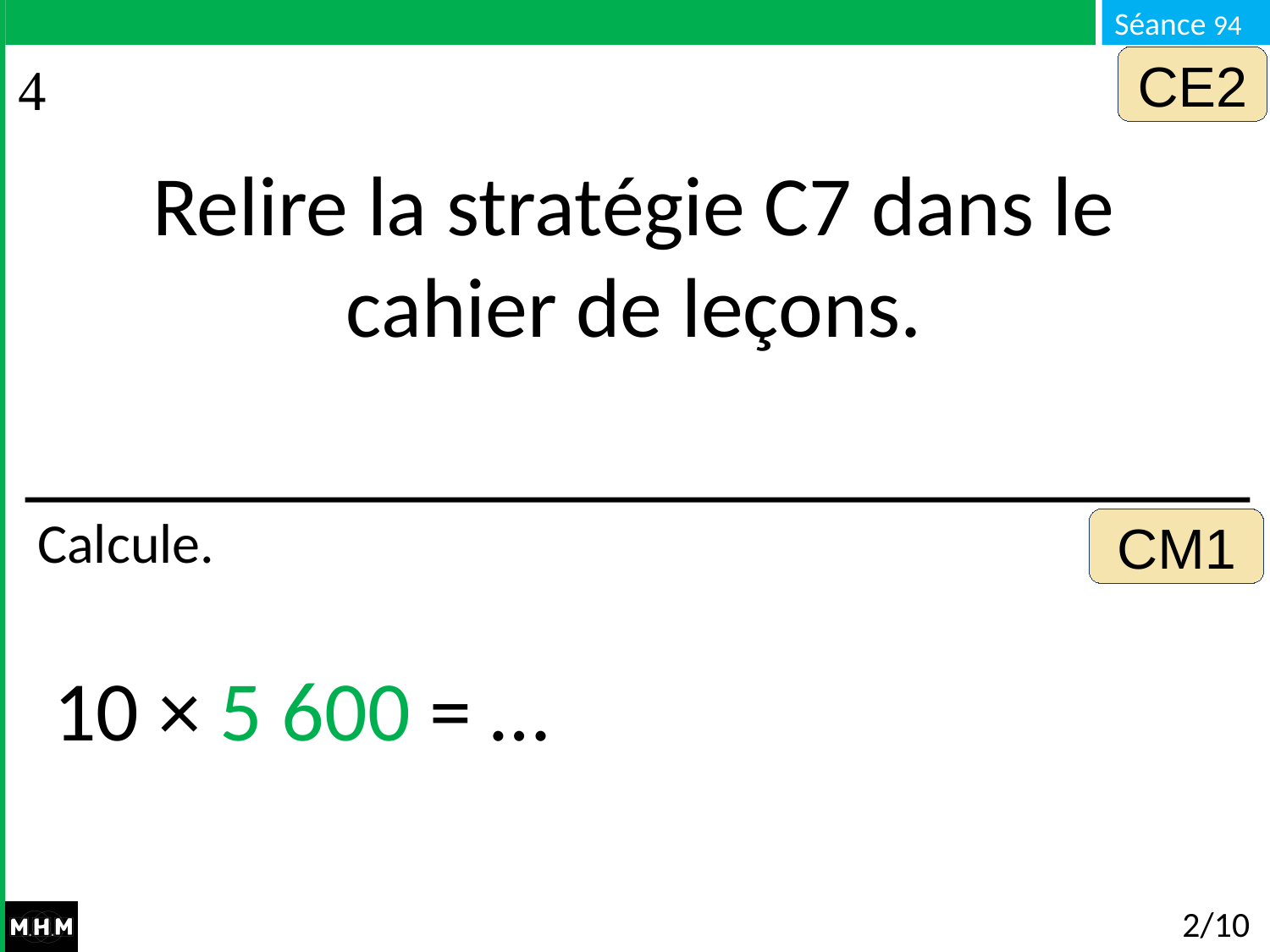

CE2
Relire la stratégie C7 dans le cahier de leçons.

# Calcule.
CM1
10 × 5 600 = …
2/10